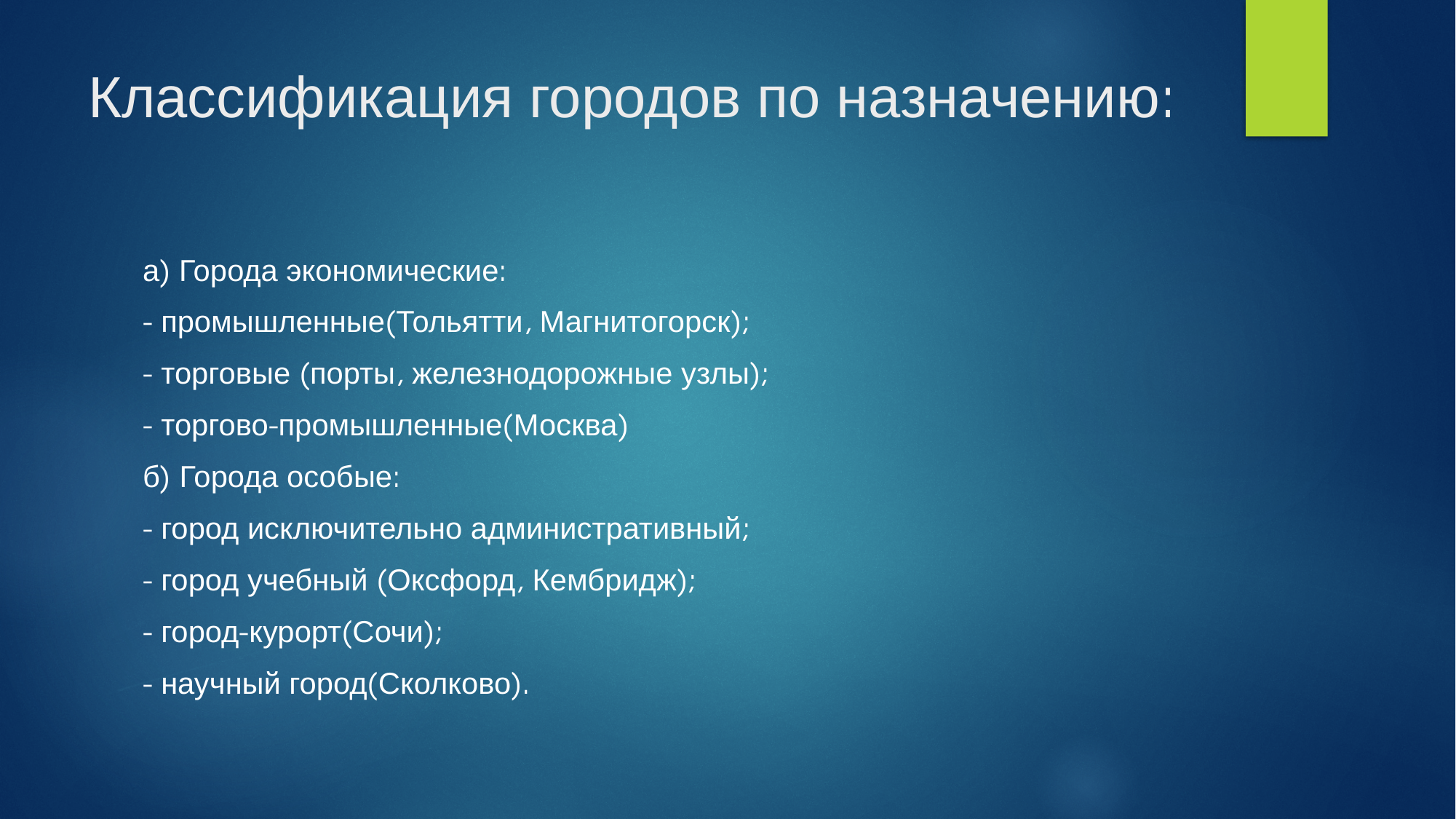

# Классификация городов по назначению:
а) Города экономические:
- промышленные(Тольятти, Магнитогорск);
- торговые (порты, железнодорожные узлы);
- торгово-промышленные(Москва)
б) Города особые:
- город исключительно административный;
- город учебный (Оксфорд, Кембридж);
- город-курорт(Сочи);
- научный город(Сколково).